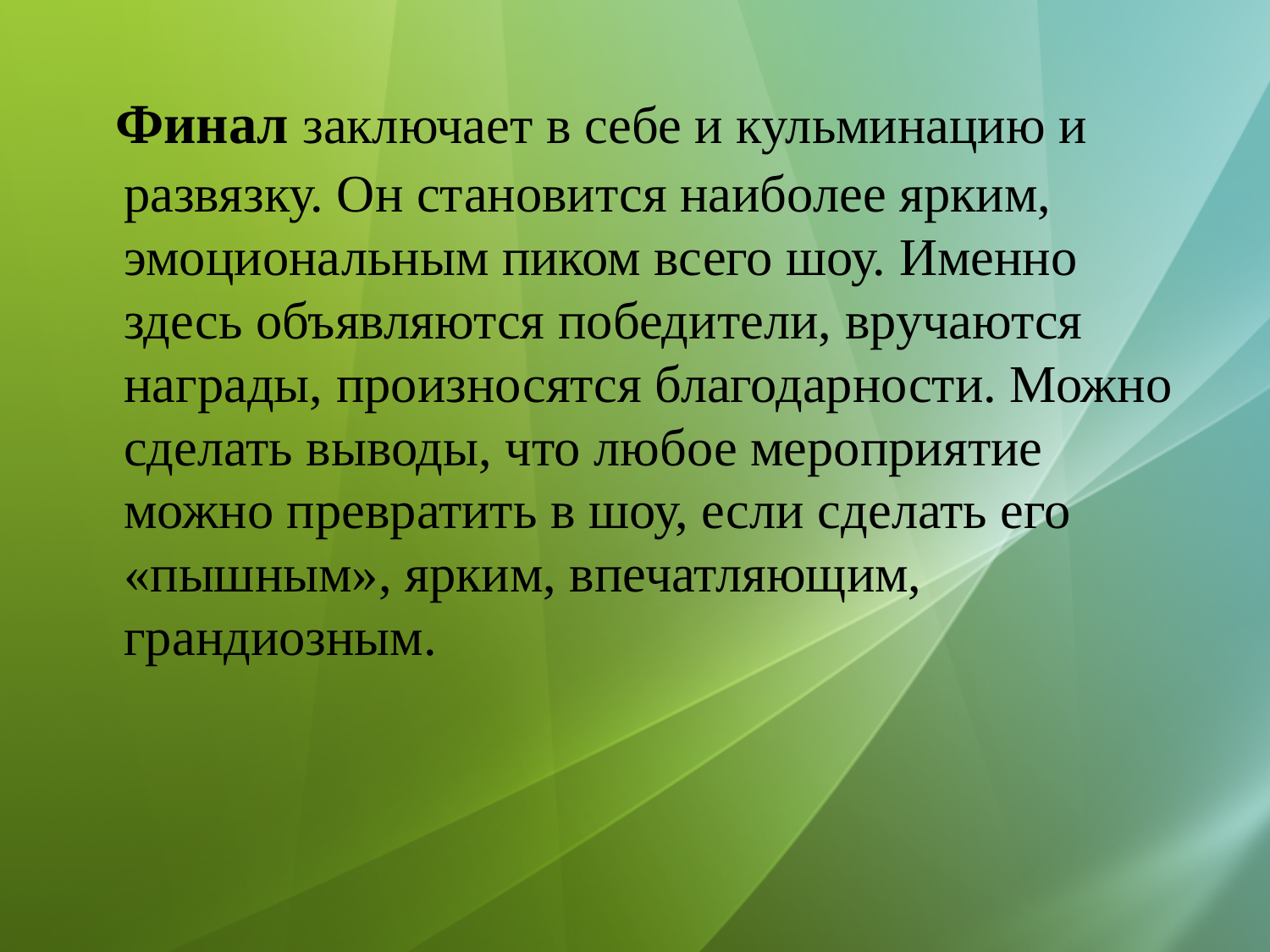

Финал заключает в себе и кульминацию и развязку. Он становится наиболее ярким, эмоциональным пиком всего шоу. Именно здесь объявляются победители, вручаются награды, произносятся благодарности. Можно сделать выводы, что любое мероприятие можно превратить в шоу, если сделать его «пышным», ярким, впечатляющим, грандиозным.